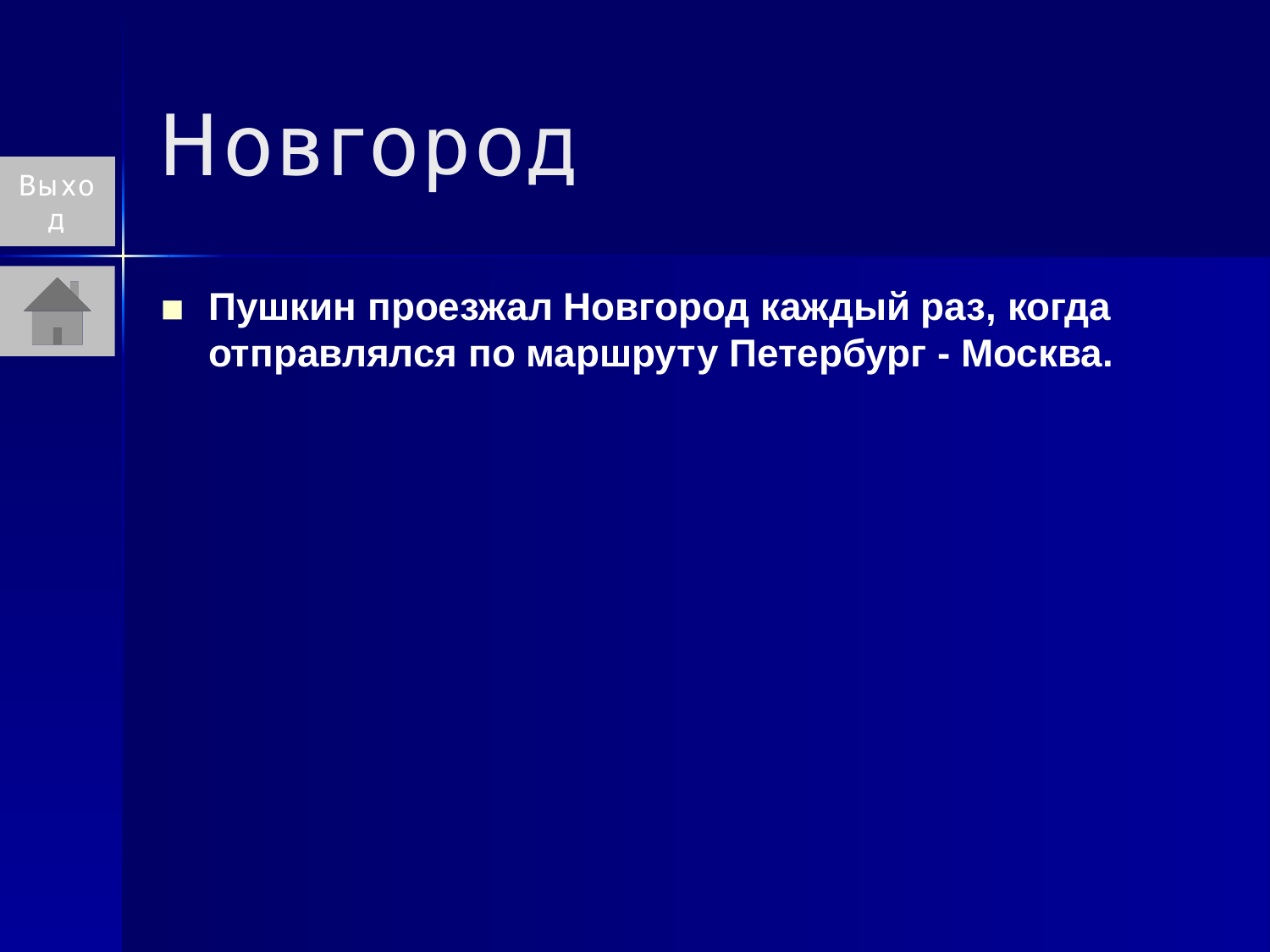

# Новгород
Выход

Пушкин проезжал Новгород каждый раз, когда отправлялся по маршруту Петербург - Москва.